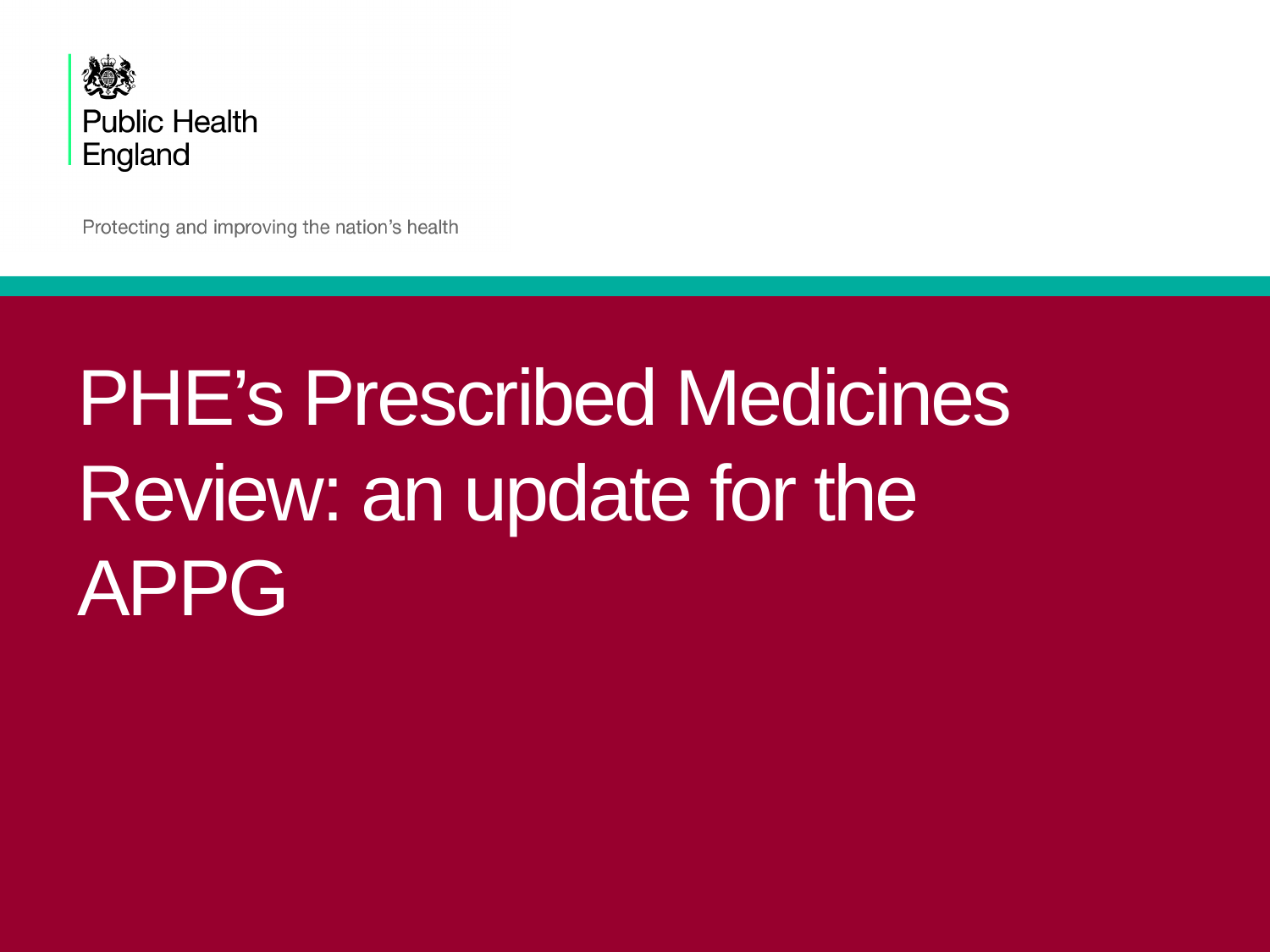

# PHE’s Prescribed Medicines Review: an update for the APPG